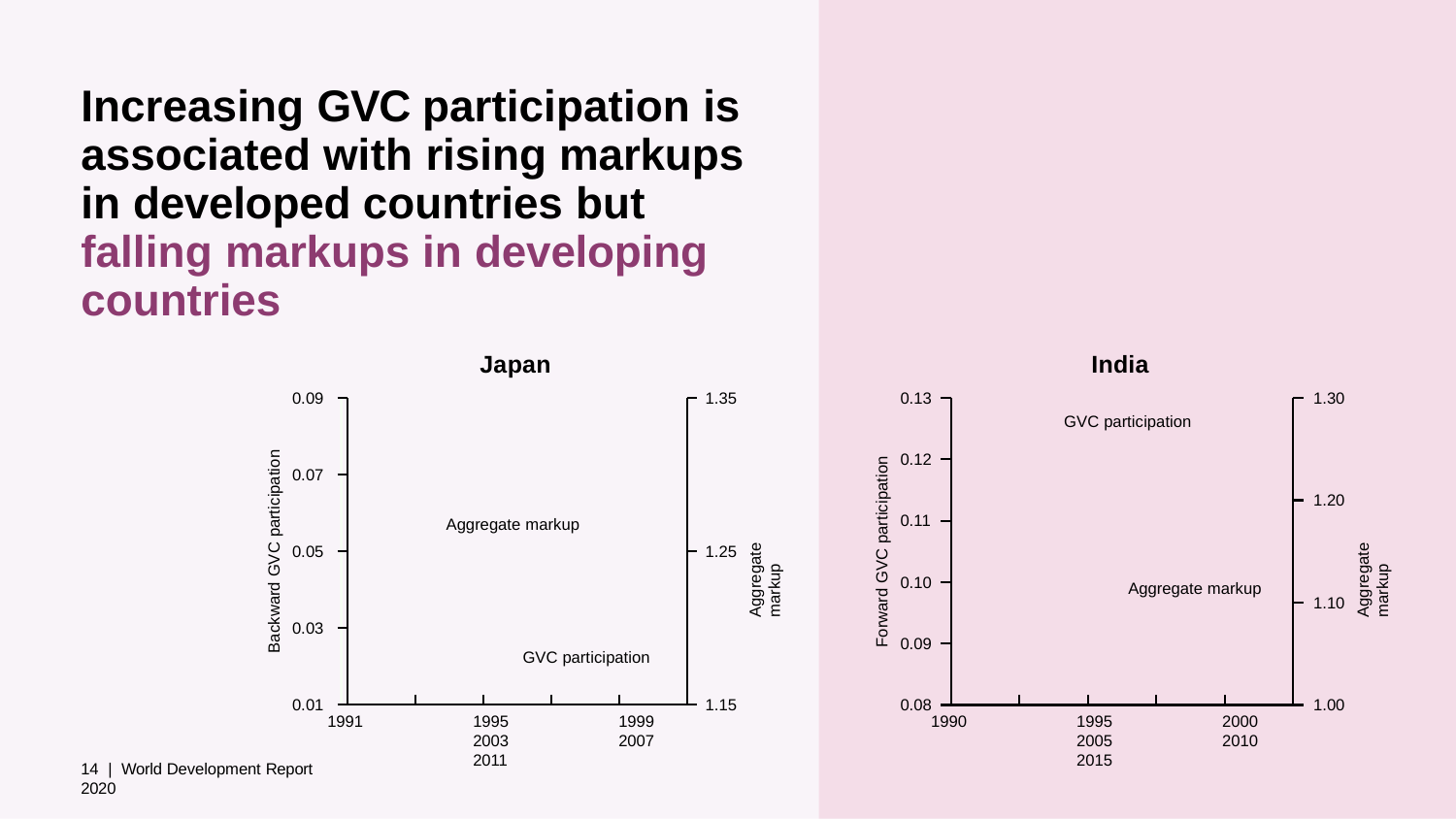

# Increasing GVC participation is associated with rising markups in developed countries but falling markups in developing countries
Japan
India
0.13
1.30
0.09
1.35

GVC participation
GVC participation
0.12
Backward GVC participation
Forward GVC participation

0.07

Aggregate markup
Aggregate markup
1.20

0.11
Aggregate markup
Aggregate markup

0.05
1.25

0.10

1.10

0.03

0.09

1.15
0.01
0.08
1.00

1991	1995	1999	2003	2007	2011
1990	1995	2000	2005	2010	2015

14  |  World Development Report 2020